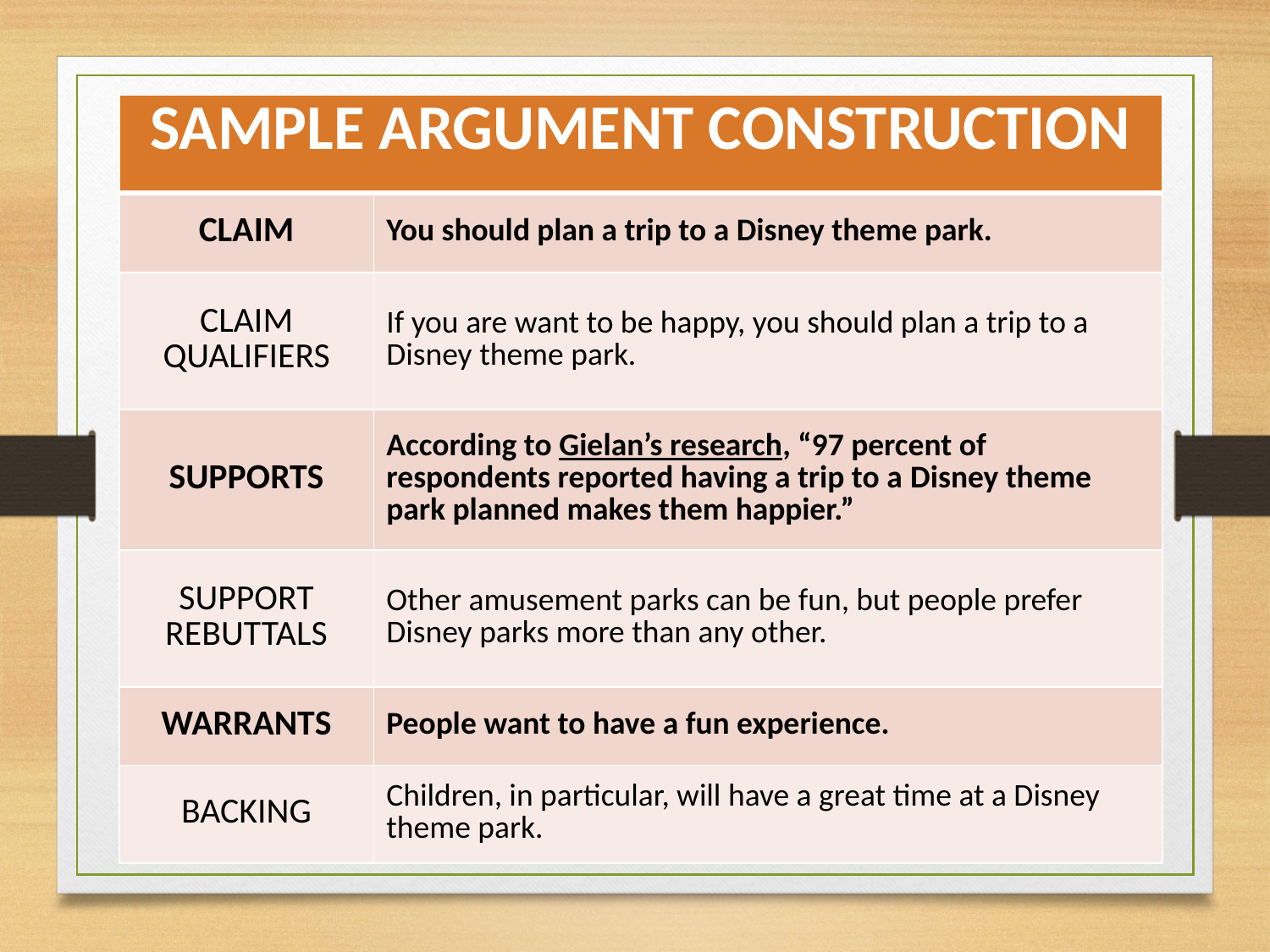

| SAMPLE ARGUMENT CONSTRUCTION |  |
| --- | --- |
| CLAIM | You should plan a trip to a Disney theme park. |
| CLAIM QUALIFIERS | If you are want to be happy, you should plan a trip to a Disney theme park. |
| SUPPORTS | According to Gielan’s research, “97 percent of respondents reported having a trip to a Disney theme park planned makes them happier.” |
| SUPPORT REBUTTALS | Other amusement parks can be fun, but people prefer Disney parks more than any other. |
| WARRANTS | People want to have a fun experience. |
| BACKING | Children, in particular, will have a great time at a Disney theme park. |